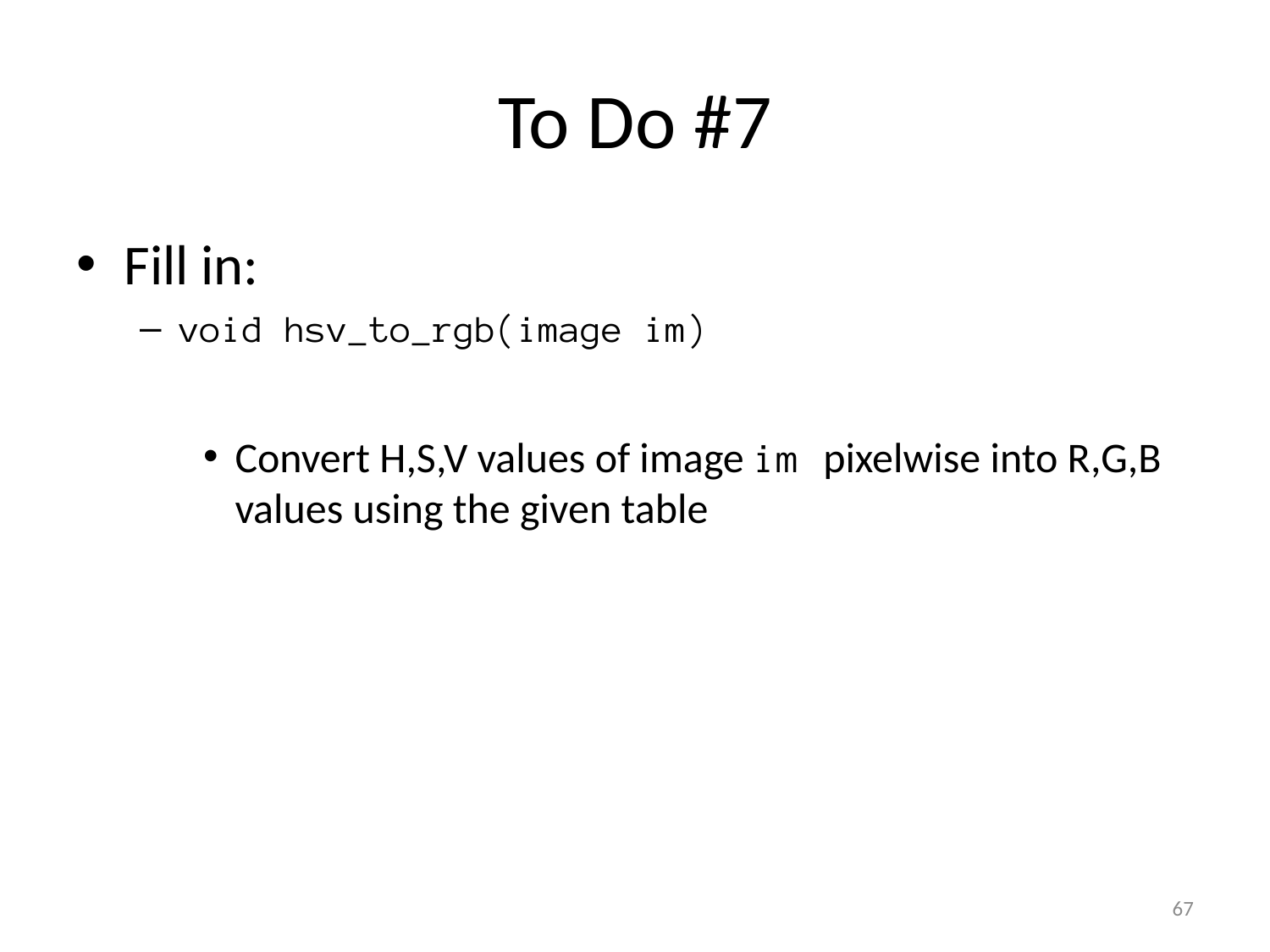

# To Do #7
Fill in:
void hsv_to_rgb(image im)

Convert H,S,V values of image im pixelwise into R,G,B values using the given table
67